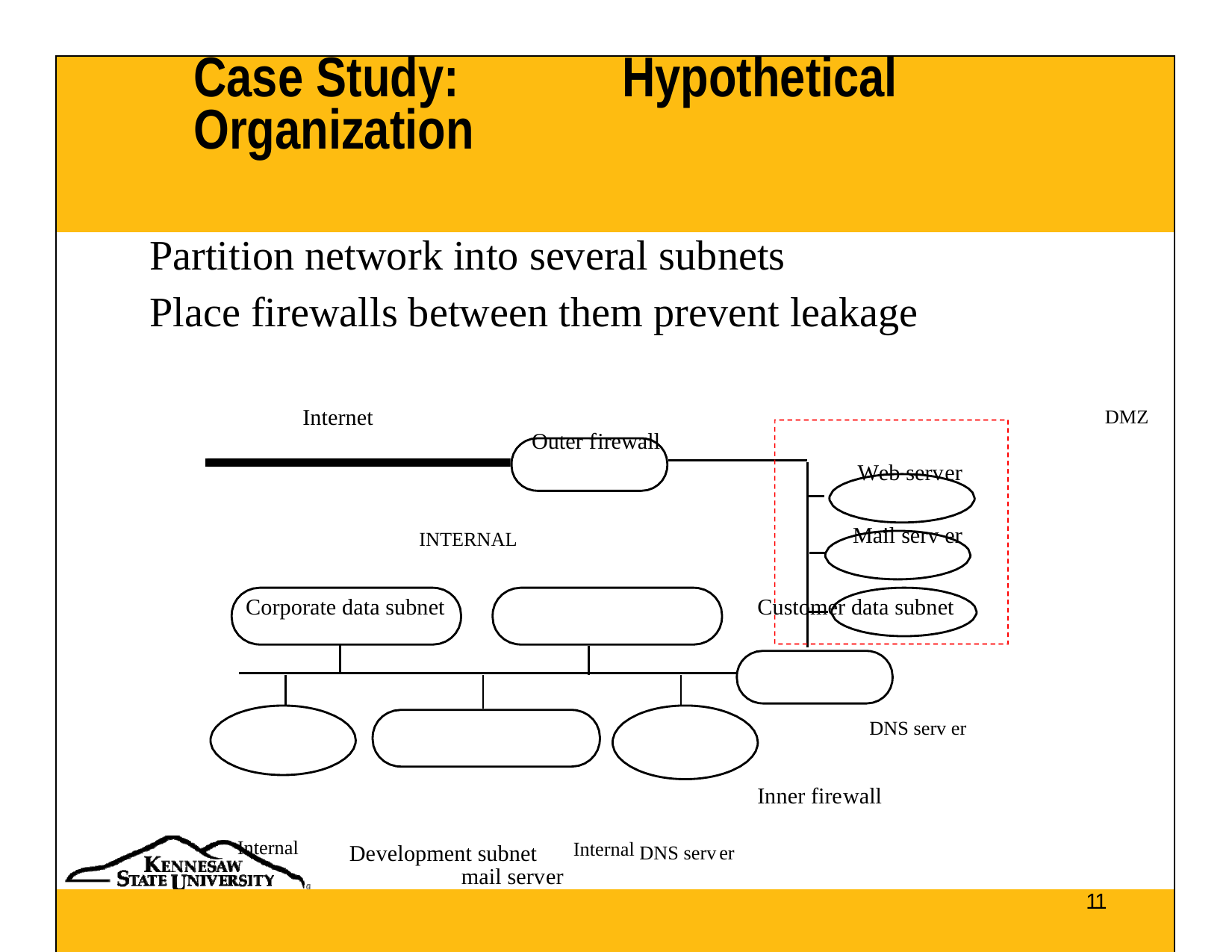

| Case Study: Hypothetical Organization |
| --- |
| Partition network into several subnets Place firewalls between them prevent leakage Internet DMZ Outer firewall Web server INTERNAL Mail serv er Corporate data subnet Customer data subnet DNS serv er Inner firewall Internal Development subnet Internal DNS server mail server |
| 11 |